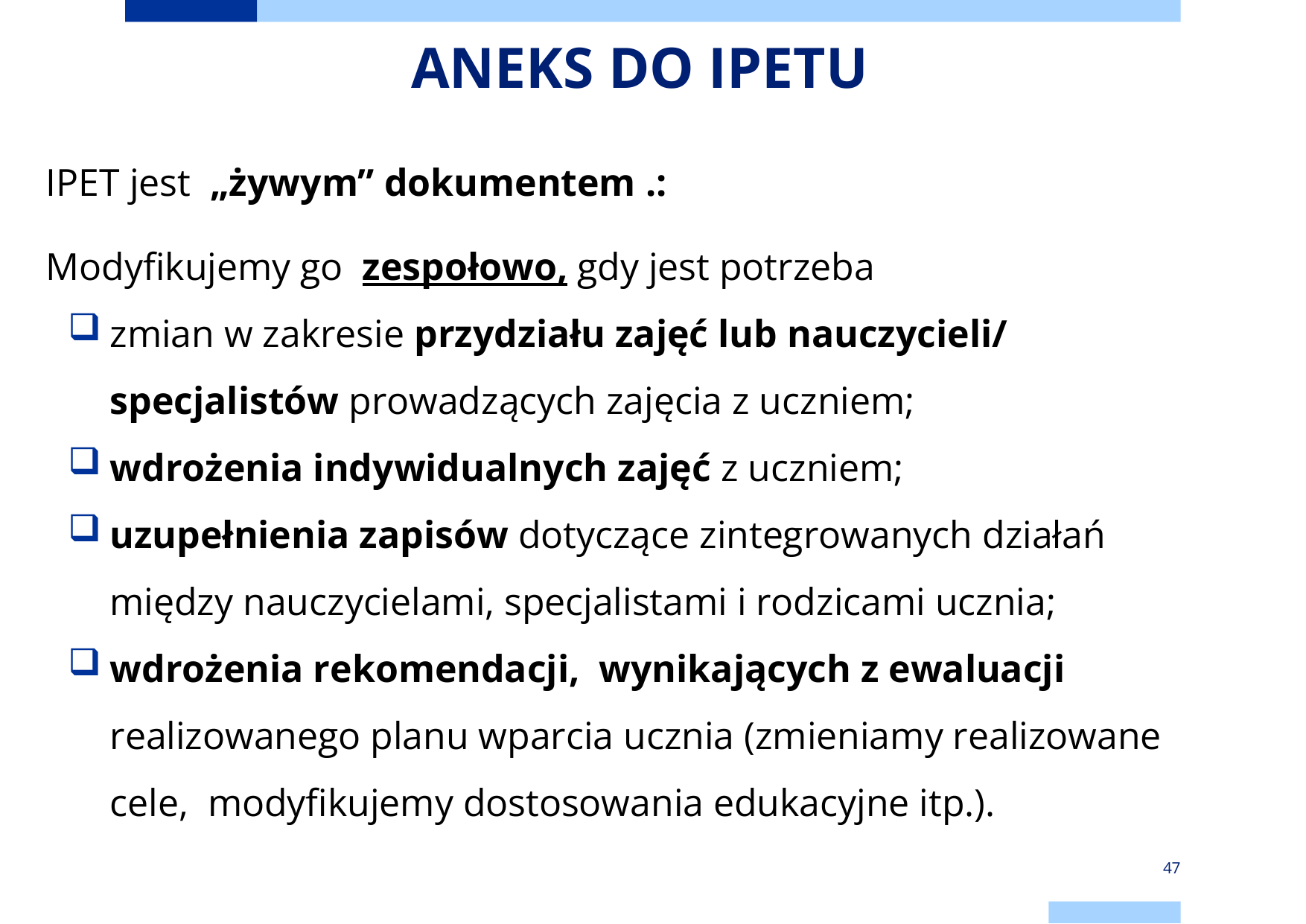

# ANEKS DO IPETU
IPET jest  „żywym” dokumentem .:
Modyfikujemy go  zespołowo, gdy jest potrzeba
zmian w zakresie przydziału zajęć lub nauczycieli/ specjalistów prowadzących zajęcia z uczniem;
wdrożenia indywidualnych zajęć z uczniem;
uzupełnienia zapisów dotyczące zintegrowanych działań między nauczycielami, specjalistami i rodzicami ucznia;
wdrożenia rekomendacji,  wynikających z ewaluacji realizowanego planu wparcia ucznia (zmieniamy realizowane cele,  modyfikujemy dostosowania edukacyjne itp.).

47